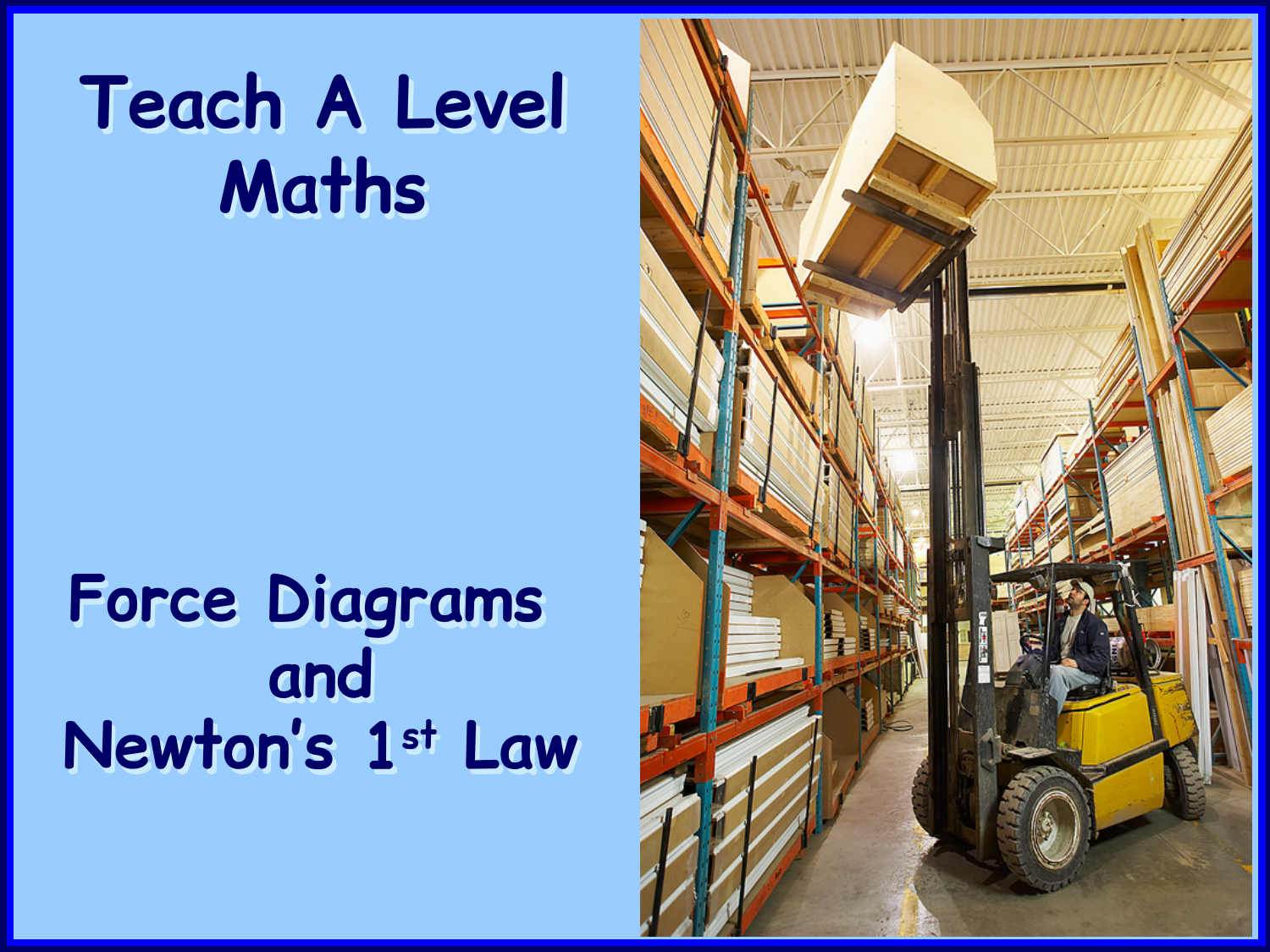

Teach A Level Maths
Force Diagrams
and
Newton’s 1st Law